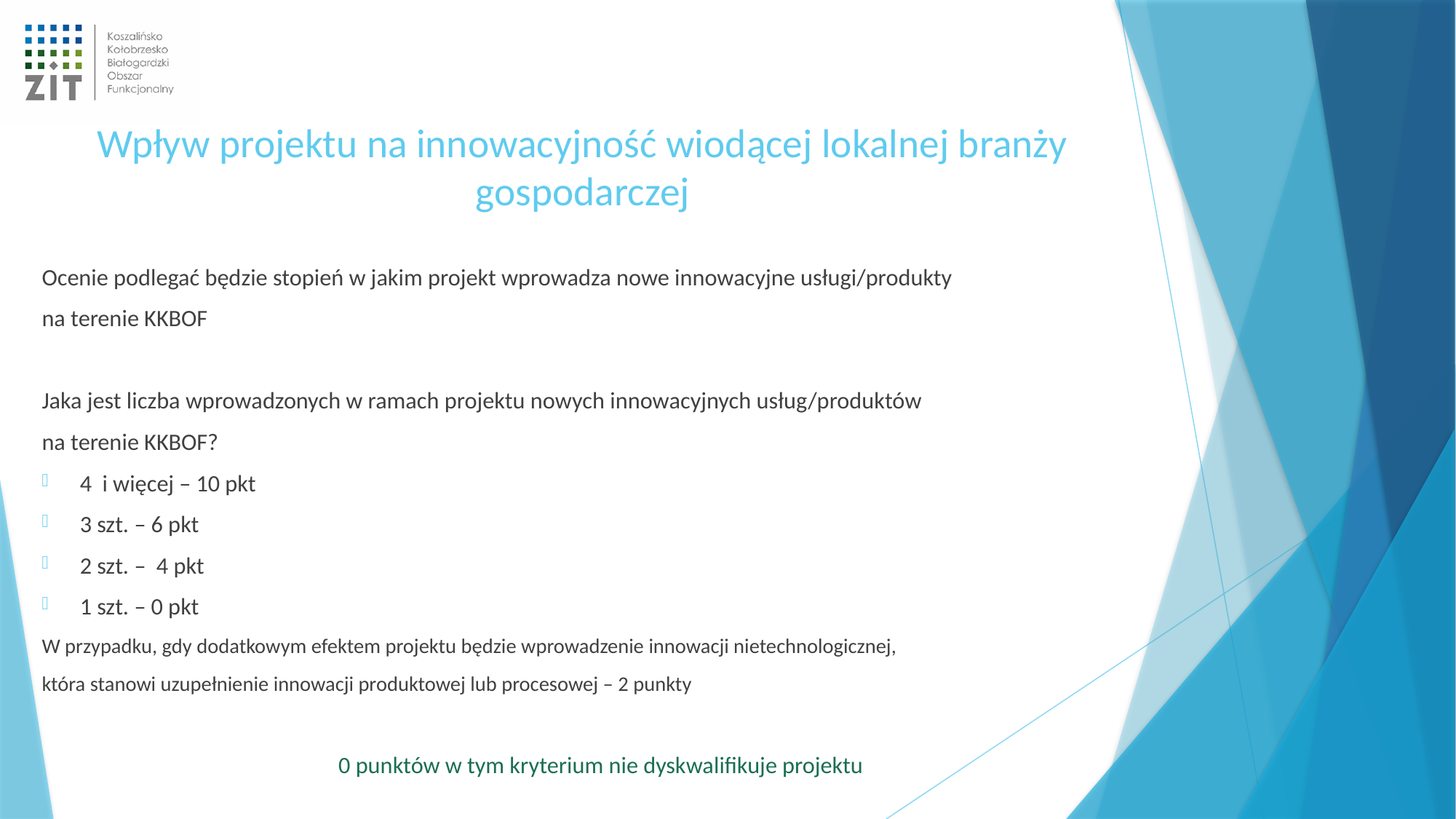

# Wpływ projektu na innowacyjność wiodącej lokalnej branży gospodarczej
Ocenie podlegać będzie stopień w jakim projekt wprowadza nowe innowacyjne usługi/produkty
na terenie KKBOF

Jaka jest liczba wprowadzonych w ramach projektu nowych innowacyjnych usług/produktów
na terenie KKBOF?
4  i więcej – 10 pkt
3 szt. – 6 pkt
2 szt. –  4 pkt
1 szt. – 0 pkt
W przypadku, gdy dodatkowym efektem projektu będzie wprowadzenie innowacji nietechnologicznej,
która stanowi uzupełnienie innowacji produktowej lub procesowej – 2 punkty

0 punktów w tym kryterium nie dyskwalifikuje projektu